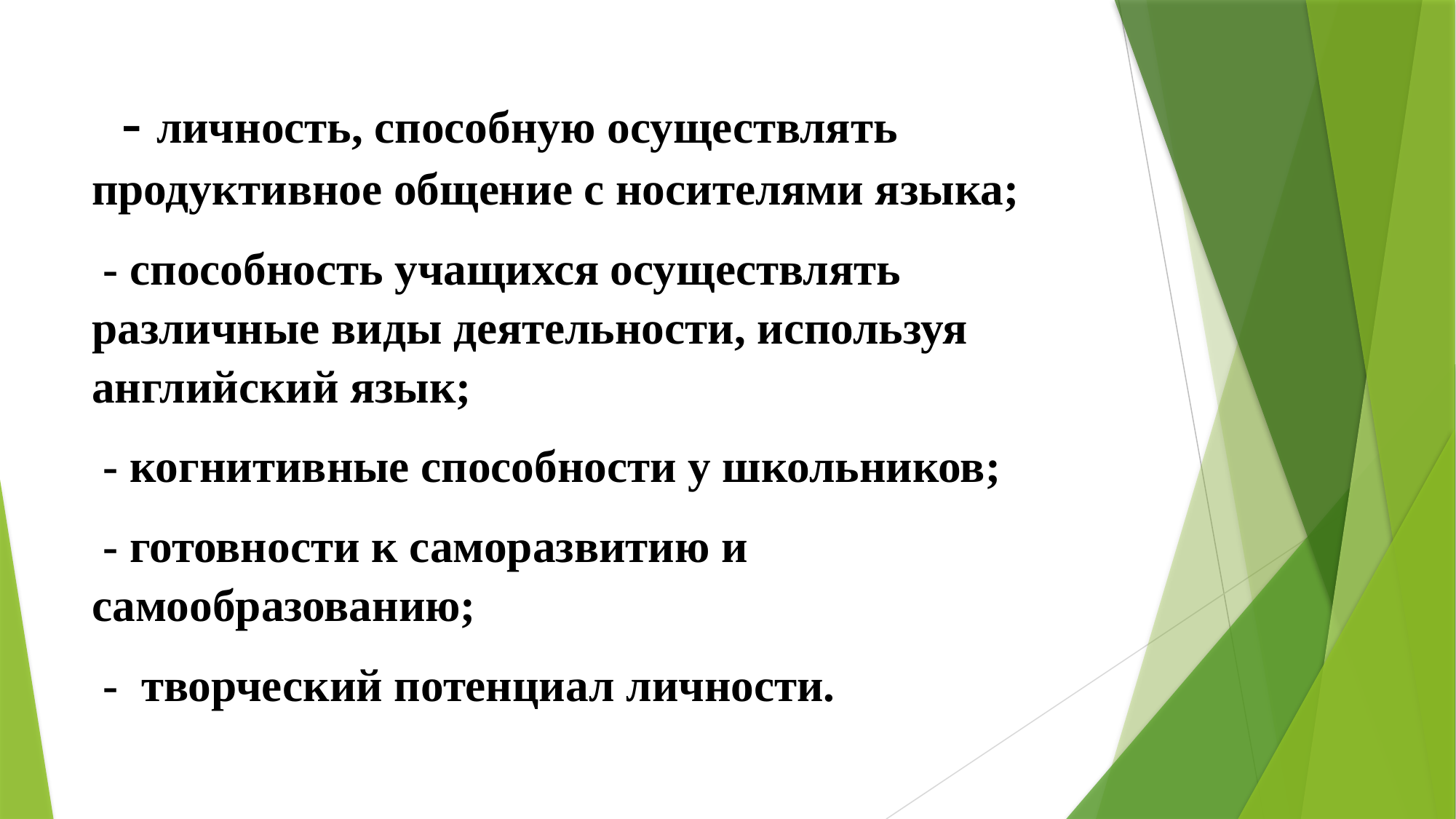

#
  - личность, способную осуществлять продуктивное общение с носителями языка;
 - способность учащихся осуществлять различные виды деятельности, используя английский язык;
 - когнитивные способности у школьников;
 - готовности к саморазвитию и самообразованию;
 -  творческий потенциал личности.